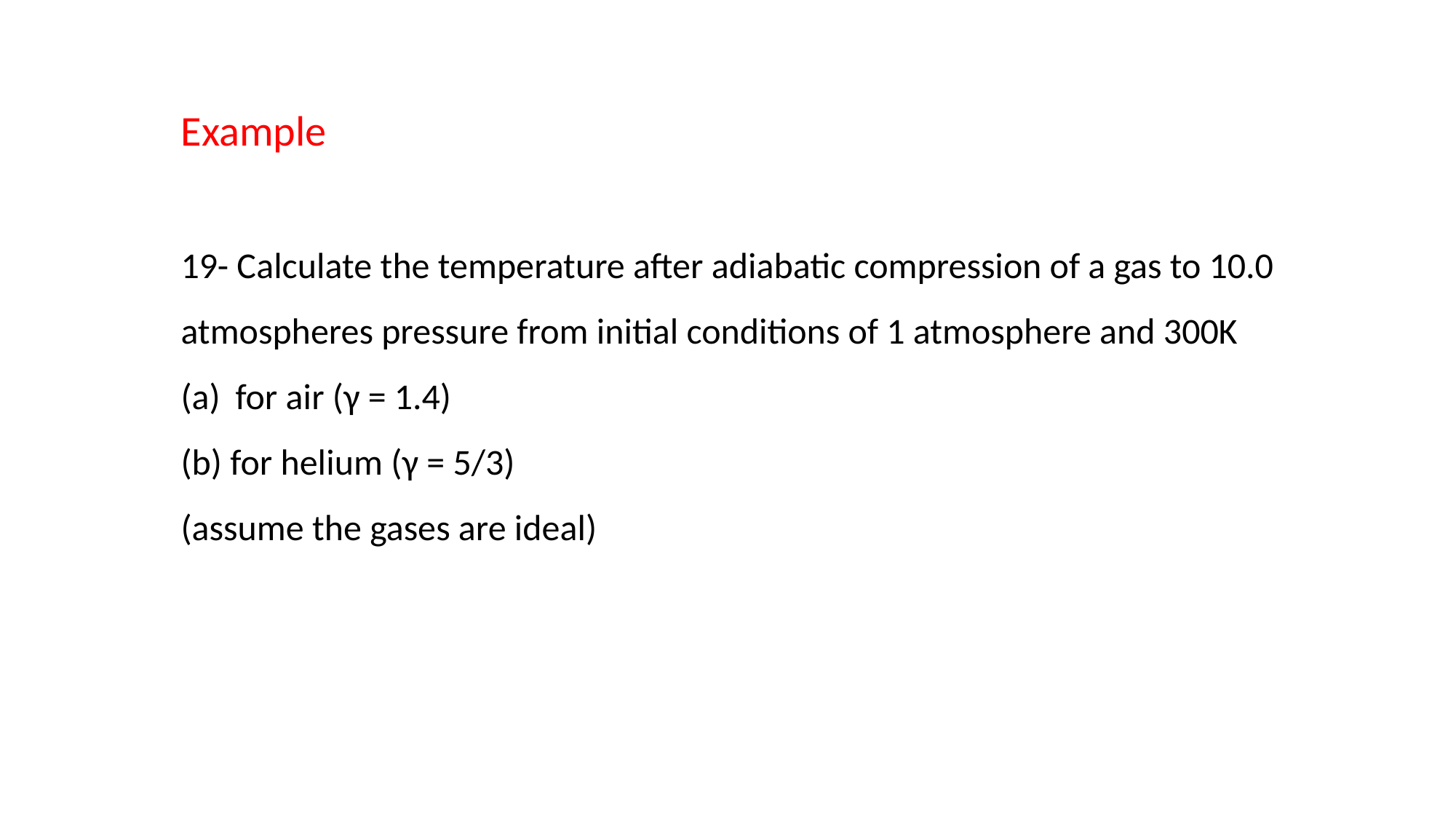

Example

19- Calculate the temperature after adiabatic compression of a gas to 10.0 atmospheres pressure from initial conditions of 1 atmosphere and 300K
for air (γ = 1.4)
(b) for helium (γ = 5/3)
(assume the gases are ideal)